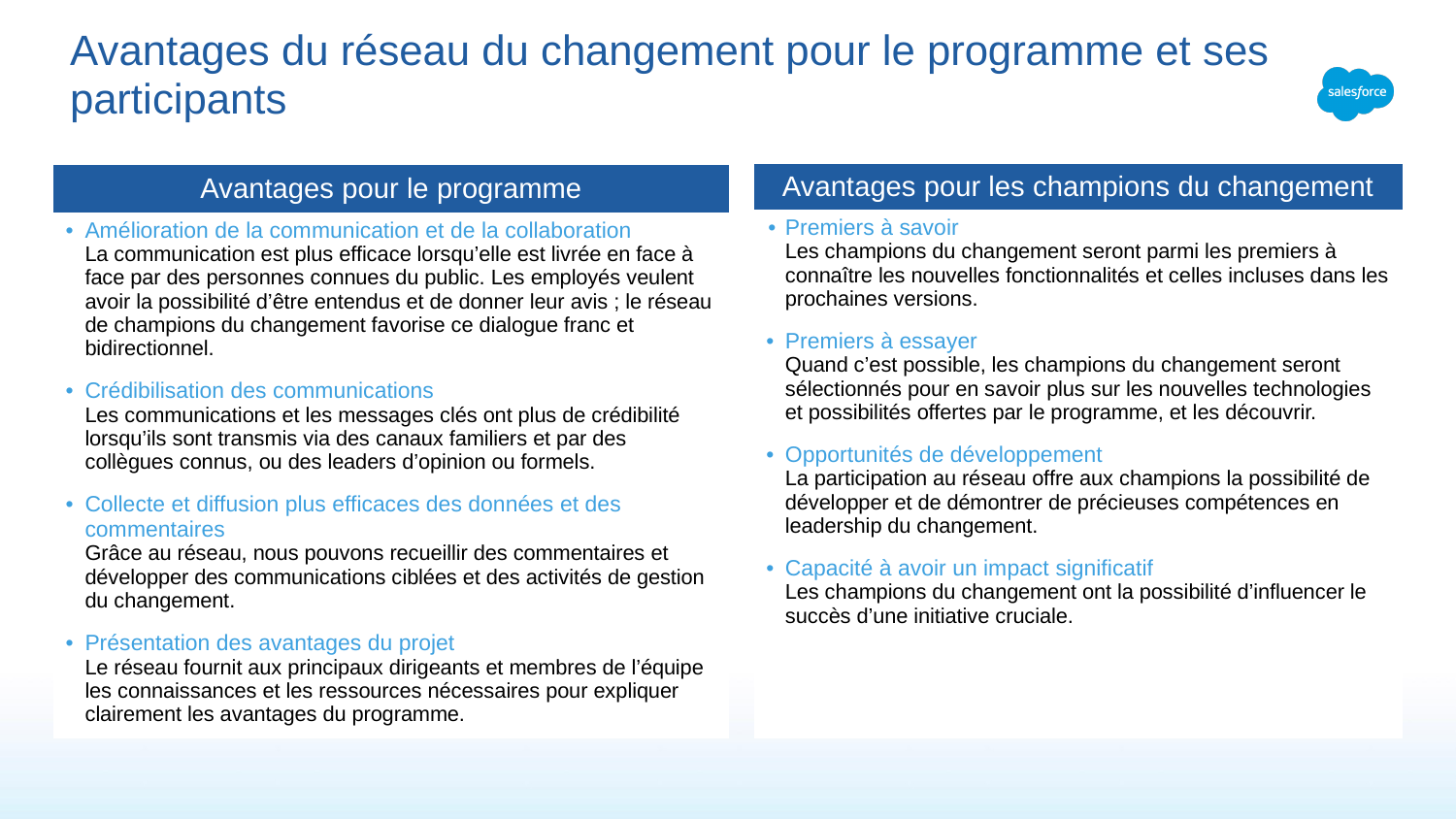

# Avantages du réseau du changement pour le programme et ses participants
| Avantages pour les champions du changement |
| --- |
| Premiers à savoir Les champions du changement seront parmi les premiers à connaître les nouvelles fonctionnalités et celles incluses dans les prochaines versions. Premiers à essayer Quand c’est possible, les champions du changement seront sélectionnés pour en savoir plus sur les nouvelles technologies et possibilités offertes par le programme, et les découvrir. Opportunités de développement La participation au réseau offre aux champions la possibilité de développer et de démontrer de précieuses compétences en leadership du changement. Capacité à avoir un impact significatif Les champions du changement ont la possibilité d’influencer le succès d’une initiative cruciale. |
| Avantages pour le programme |
| --- |
| Amélioration de la communication et de la collaboration La communication est plus efficace lorsqu’elle est livrée en face à face par des personnes connues du public. Les employés veulent avoir la possibilité d’être entendus et de donner leur avis ; le réseau de champions du changement favorise ce dialogue franc et bidirectionnel. Crédibilisation des communications Les communications et les messages clés ont plus de crédibilité lorsqu’ils sont transmis via des canaux familiers et par des collègues connus, ou des leaders d’opinion ou formels. Collecte et diffusion plus efficaces des données et des commentaires Grâce au réseau, nous pouvons recueillir des commentaires et développer des communications ciblées et des activités de gestion du changement. Présentation des avantages du projet Le réseau fournit aux principaux dirigeants et membres de l’équipe les connaissances et les ressources nécessaires pour expliquer clairement les avantages du programme. |